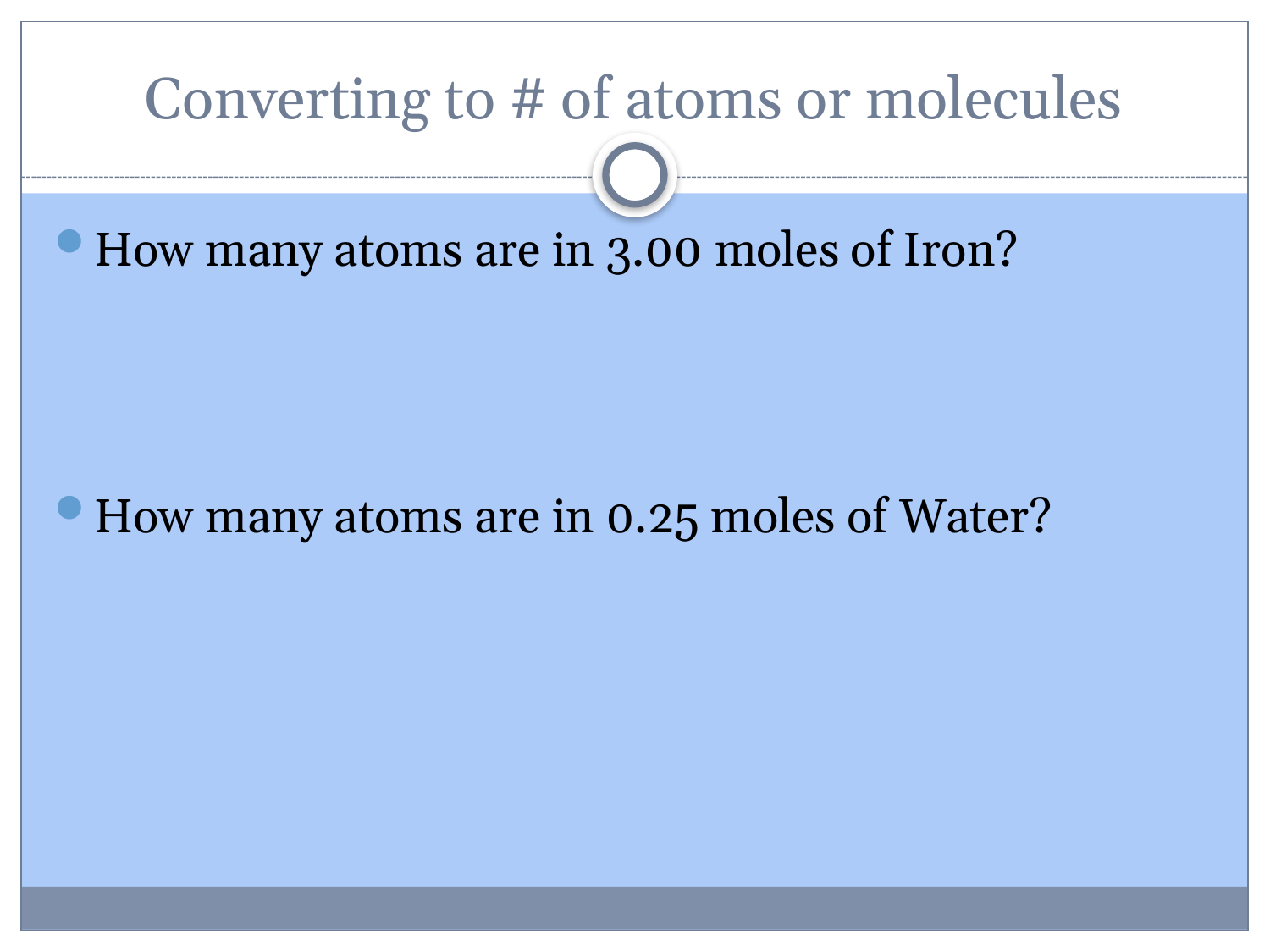

# Converting to # of atoms or molecules
How many atoms are in 3.00 moles of Iron?

How many atoms are in 0.25 moles of Water?